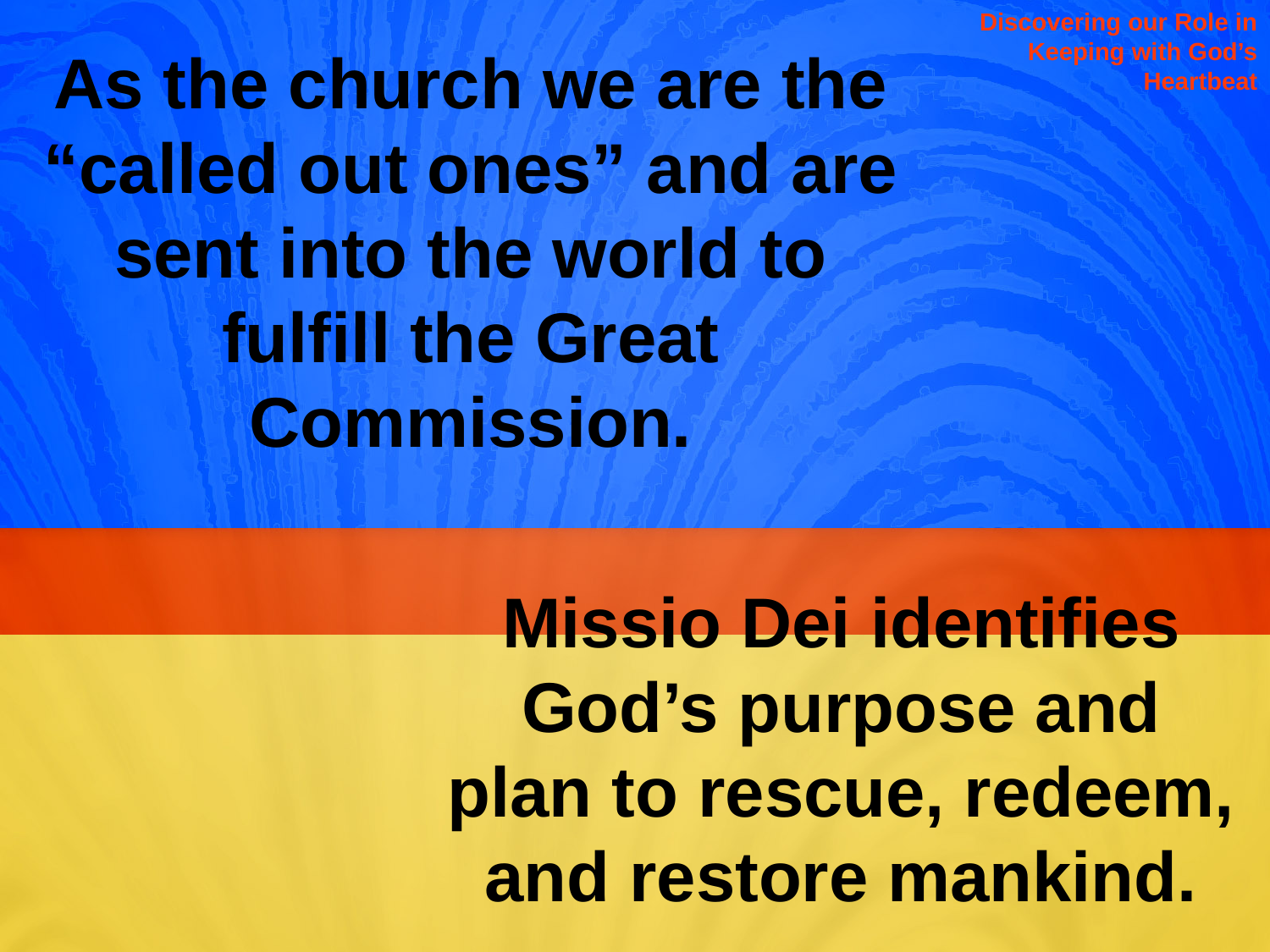

Discovering our Role in Keeping with God’s Heartbeat
As the church we are the “called out ones” and are sent into the world to fulfill the Great Commission.
Missio Dei identifies God’s purpose and plan to rescue, redeem, and restore mankind.